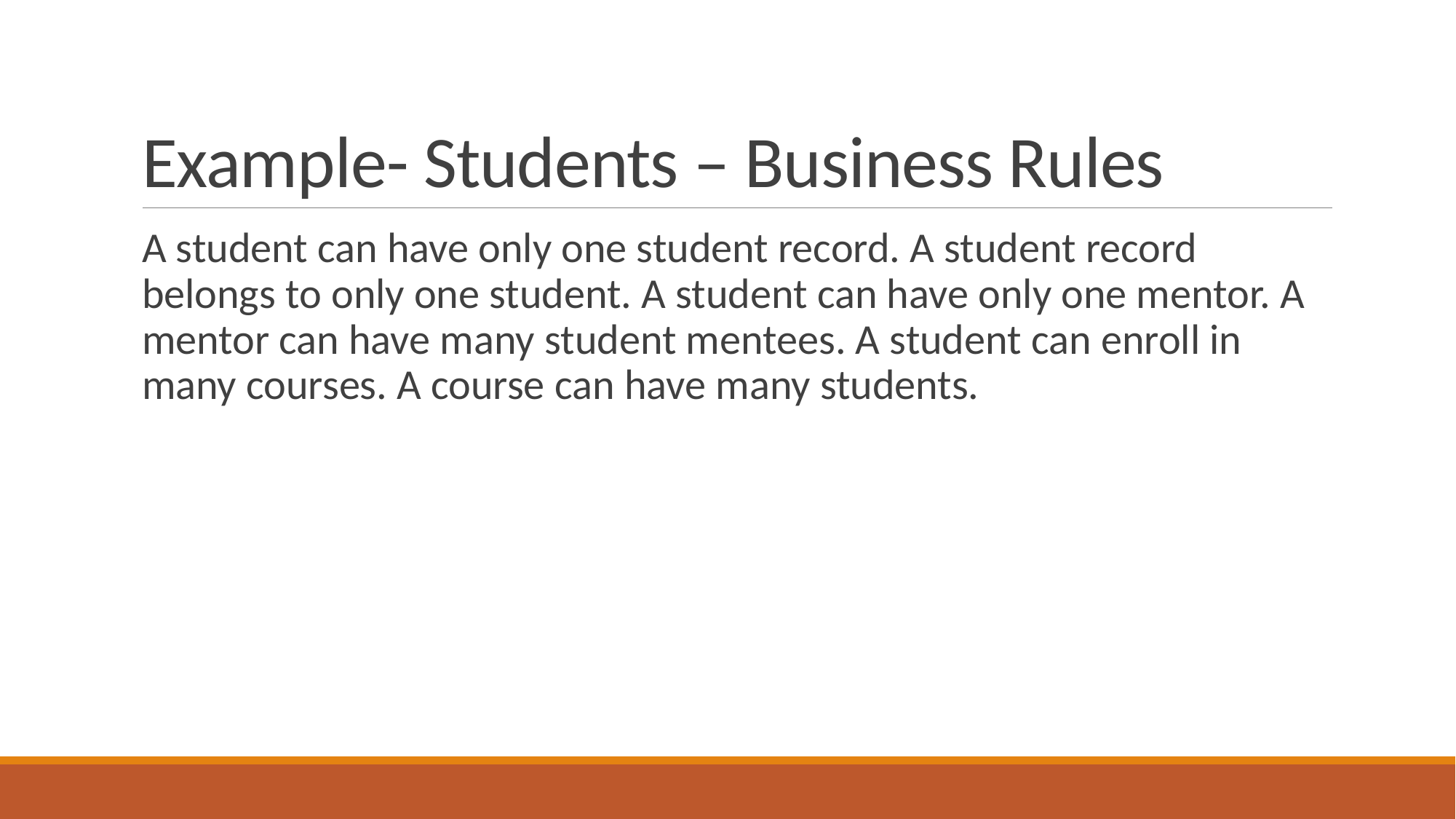

# Example- Students – Business Rules
A student can have only one student record. A student record belongs to only one student. A student can have only one mentor. A mentor can have many student mentees. A student can enroll in many courses. A course can have many students.